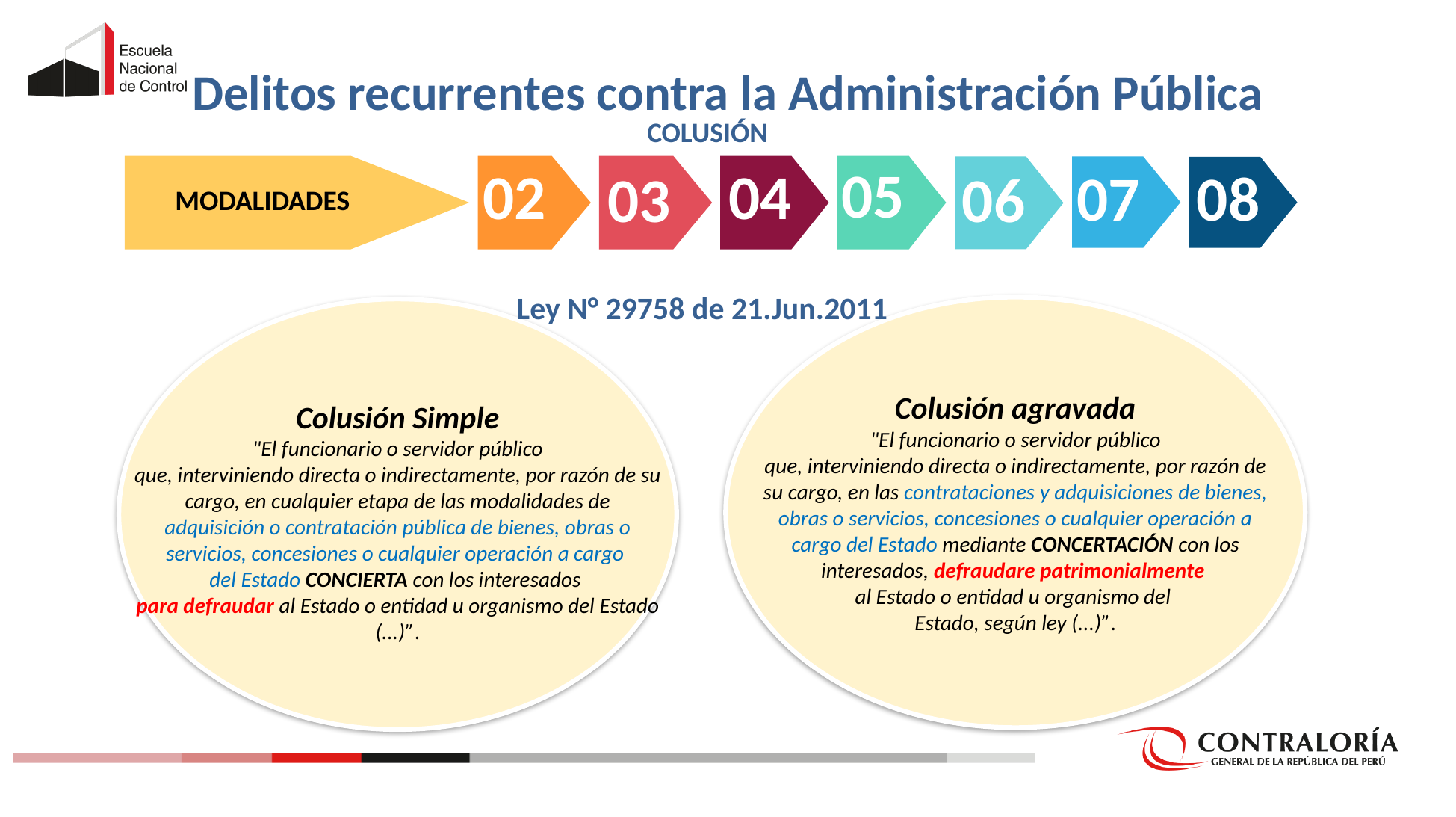

Delitos recurrentes contra la Administración Pública
COLUSIÓN

05

02
04

07
08
03
06
MODALIDADES
Ley N° 29758 de 21.Jun.2011

b
Colusión Simple
"El funcionario o servidor público
que, interviniendo directa o indirectamente, por razón de su cargo, en cualquier etapa de las modalidades de adquisición o contratación pública de bienes, obras o servicios, concesiones o cualquier operación a cargo
del Estado CONCIERTA con los interesados
para defraudar al Estado o entidad u organismo del Estado (...)”.
Colusión agravada
"El funcionario o servidor público
que, interviniendo directa o indirectamente, por razón de su cargo, en las contrataciones y adquisiciones de bienes, obras o servicios, concesiones o cualquier operación a cargo del Estado mediante CONCERTACIÓN con los interesados, defraudare patrimonialmente
al Estado o entidad u organismo del
Estado, según ley (...)”.